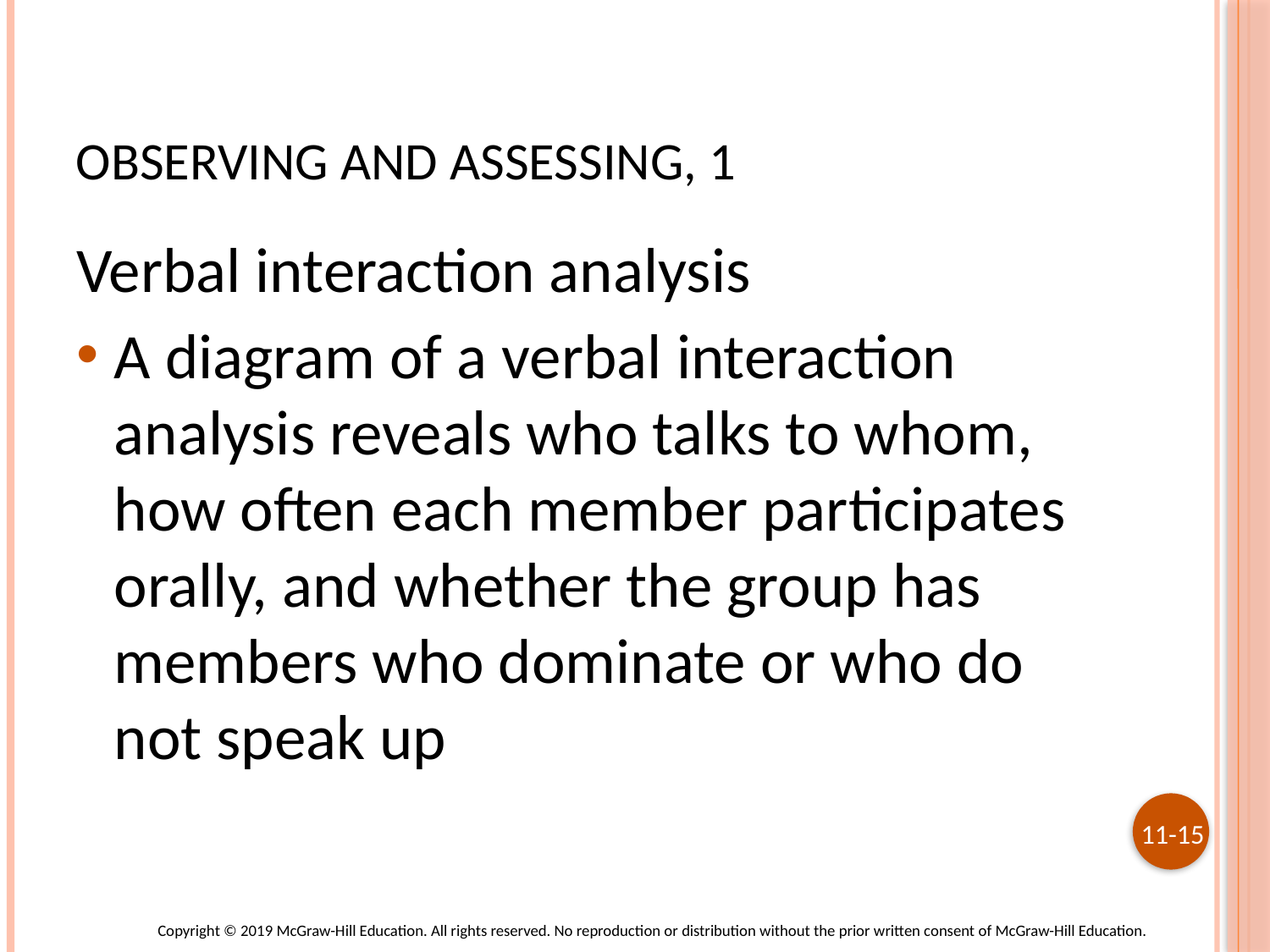

# Observing and Assessing, 1
Verbal interaction analysis
A diagram of a verbal interaction analysis reveals who talks to whom, how often each member participates orally, and whether the group has members who dominate or who do not speak up